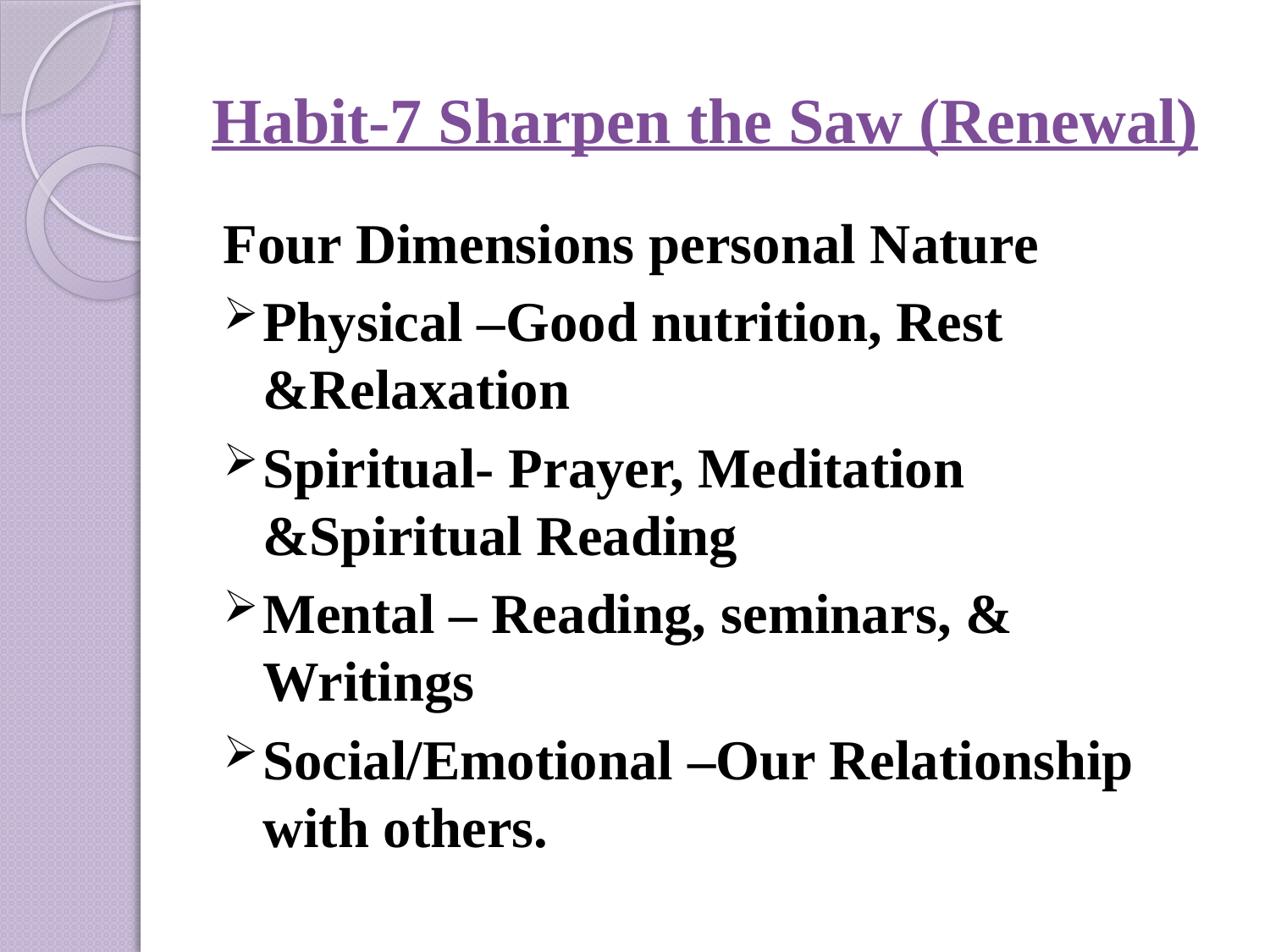

# Habit-7 Sharpen the Saw (Renewal)
Four Dimensions personal Nature
Physical –Good nutrition, Rest &Relaxation
Spiritual- Prayer, Meditation &Spiritual Reading
Mental – Reading, seminars, & Writings
Social/Emotional –Our Relationship with others.